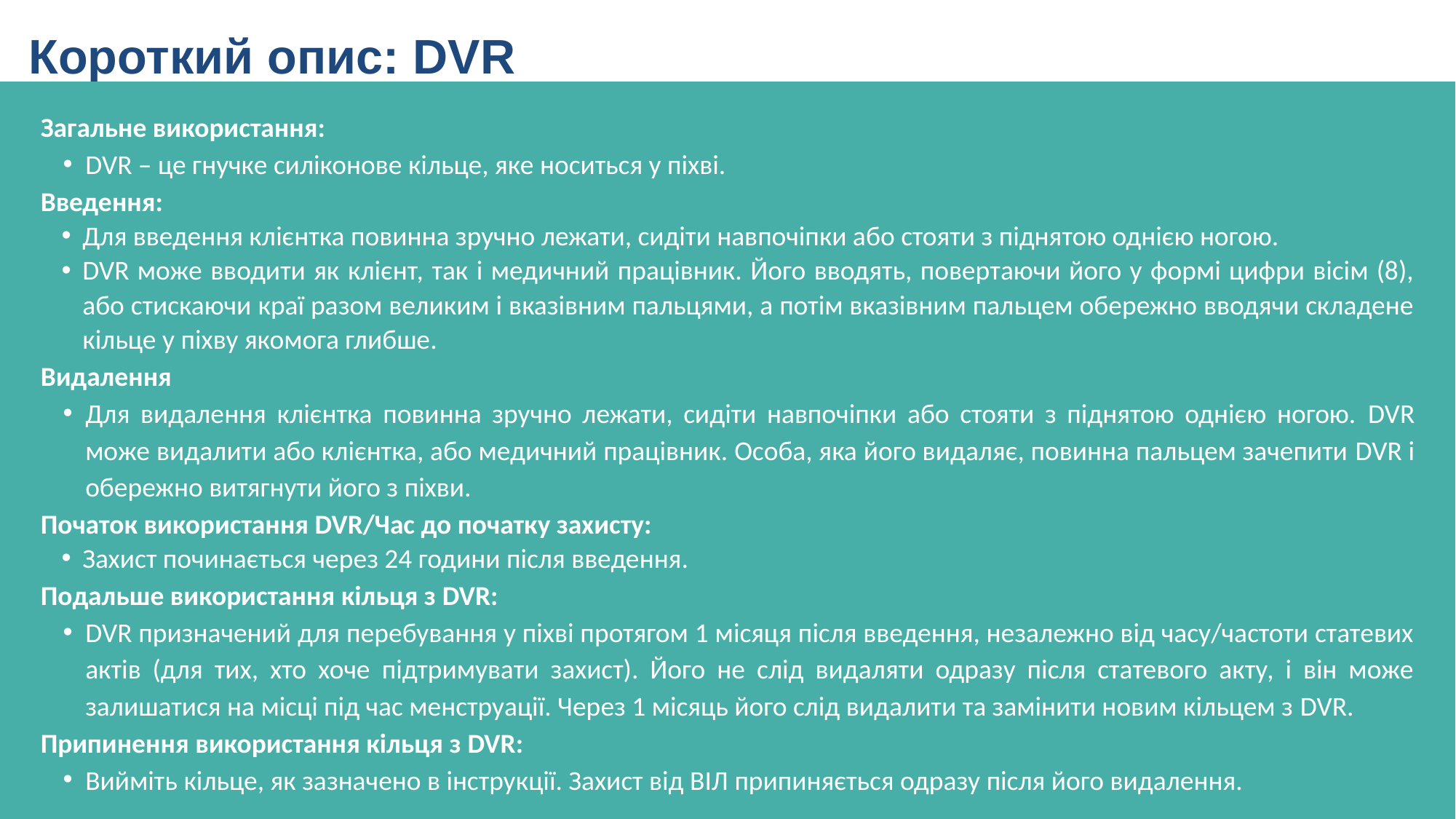

Короткий опис: DVR

Загальне використання:
DVR – це гнучке силіконове кільце, яке носиться у піхві.
Введення:
Для введення клієнтка повинна зручно лежати, сидіти навпочіпки або стояти з піднятою однією ногою.
DVR може вводити як клієнт, так і медичний працівник. Його вводять, повертаючи його у формі цифри вісім (8), або стискаючи краї разом великим і вказівним пальцями, а потім вказівним пальцем обережно вводячи складене кільце у піхву якомога глибше.
Видалення
Для видалення клієнтка повинна зручно лежати, сидіти навпочіпки або стояти з піднятою однією ногою. DVR може видалити або клієнтка, або медичний працівник. Особа, яка його видаляє, повинна пальцем зачепити DVR і обережно витягнути його з піхви.
Початок використання DVR/Час до початку захисту:
Захист починається через 24 години після введення.
Подальше використання кільця з DVR:
DVR призначений для перебування у піхві протягом 1 місяця після введення, незалежно від часу/частоти статевих актів (для тих, хто хоче підтримувати захист). Його не слід видаляти одразу після статевого акту, і він може залишатися на місці під час менструації. Через 1 місяць його слід видалити та замінити новим кільцем з DVR.
Припинення використання кільця з DVR:
Вийміть кільце, як зазначено в інструкції. Захист від ВІЛ припиняється одразу після його видалення.